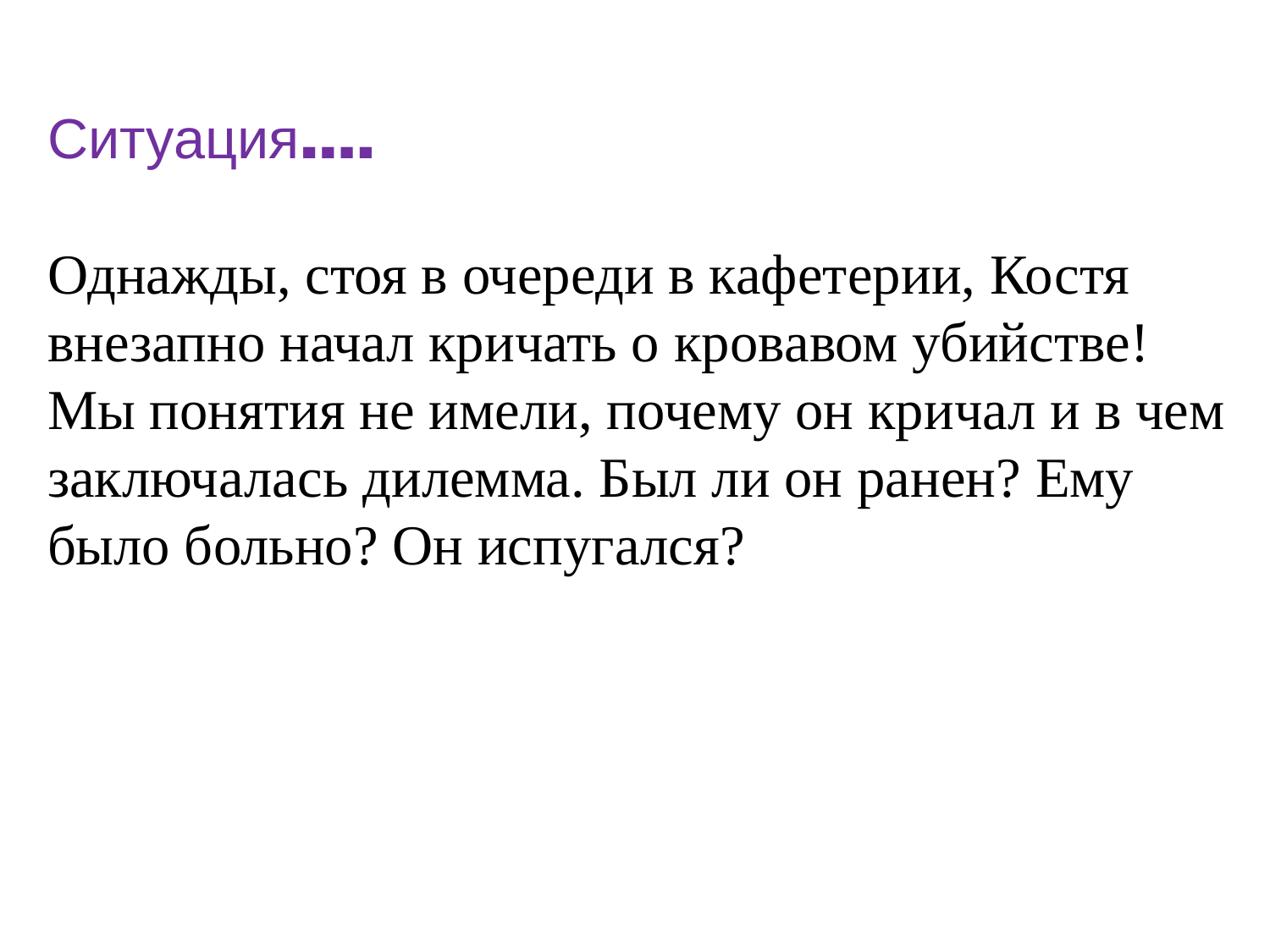

Ситуация….

Однажды, стоя в очереди в кафетерии, Костя внезапно начал кричать о кровавом убийстве! Мы понятия не имели, почему он кричал и в чем заключалась дилемма. Был ли он ранен? Ему было больно? Он испугался?